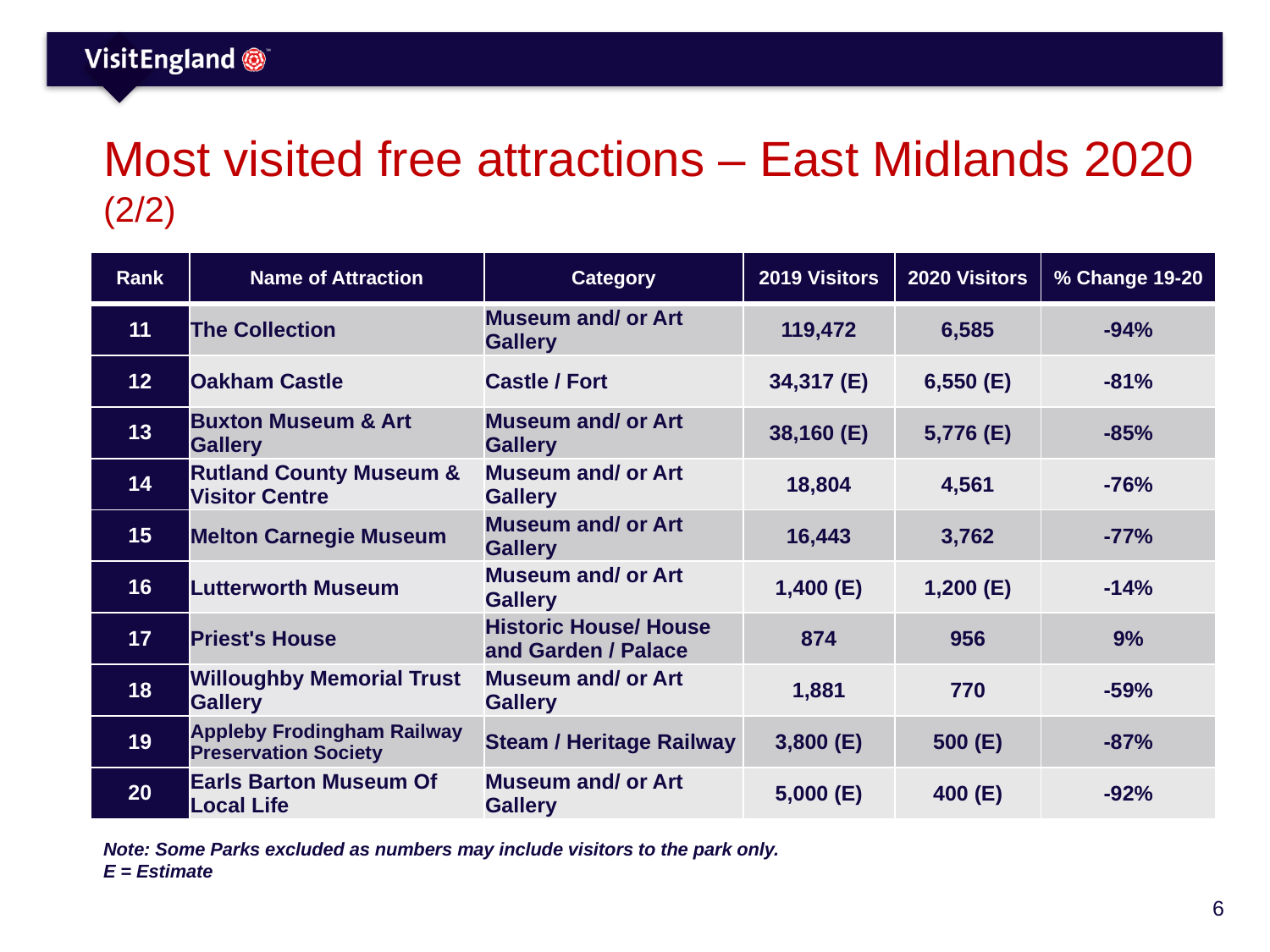

# Most visited free attractions – East Midlands 2020 (2/2)
| Rank | Name of Attraction | Category | 2019 Visitors | 2020 Visitors | % Change 19-20 |
| --- | --- | --- | --- | --- | --- |
| 11 | The Collection | Museum and/ or Art Gallery | 119,472 | 6,585 | -94% |
| 12 | Oakham Castle | Castle / Fort | 34,317 (E) | 6,550 (E) | -81% |
| 13 | Buxton Museum & Art Gallery | Museum and/ or Art Gallery | 38,160 (E) | 5,776 (E) | -85% |
| 14 | Rutland County Museum & Visitor Centre | Museum and/ or Art Gallery | 18,804 | 4,561 | -76% |
| 15 | Melton Carnegie Museum | Museum and/ or Art Gallery | 16,443 | 3,762 | -77% |
| 16 | Lutterworth Museum | Museum and/ or Art Gallery | 1,400 (E) | 1,200 (E) | -14% |
| 17 | Priest's House | Historic House/ House and Garden / Palace | 874 | 956 | 9% |
| 18 | Willoughby Memorial Trust Gallery | Museum and/ or Art Gallery | 1,881 | 770 | -59% |
| 19 | Appleby Frodingham Railway Preservation Society | Steam / Heritage Railway | 3,800 (E) | 500 (E) | -87% |
| 20 | Earls Barton Museum Of Local Life | Museum and/ or Art Gallery | 5,000 (E) | 400 (E) | -92% |
Note: Some Parks excluded as numbers may include visitors to the park only.
E = Estimate